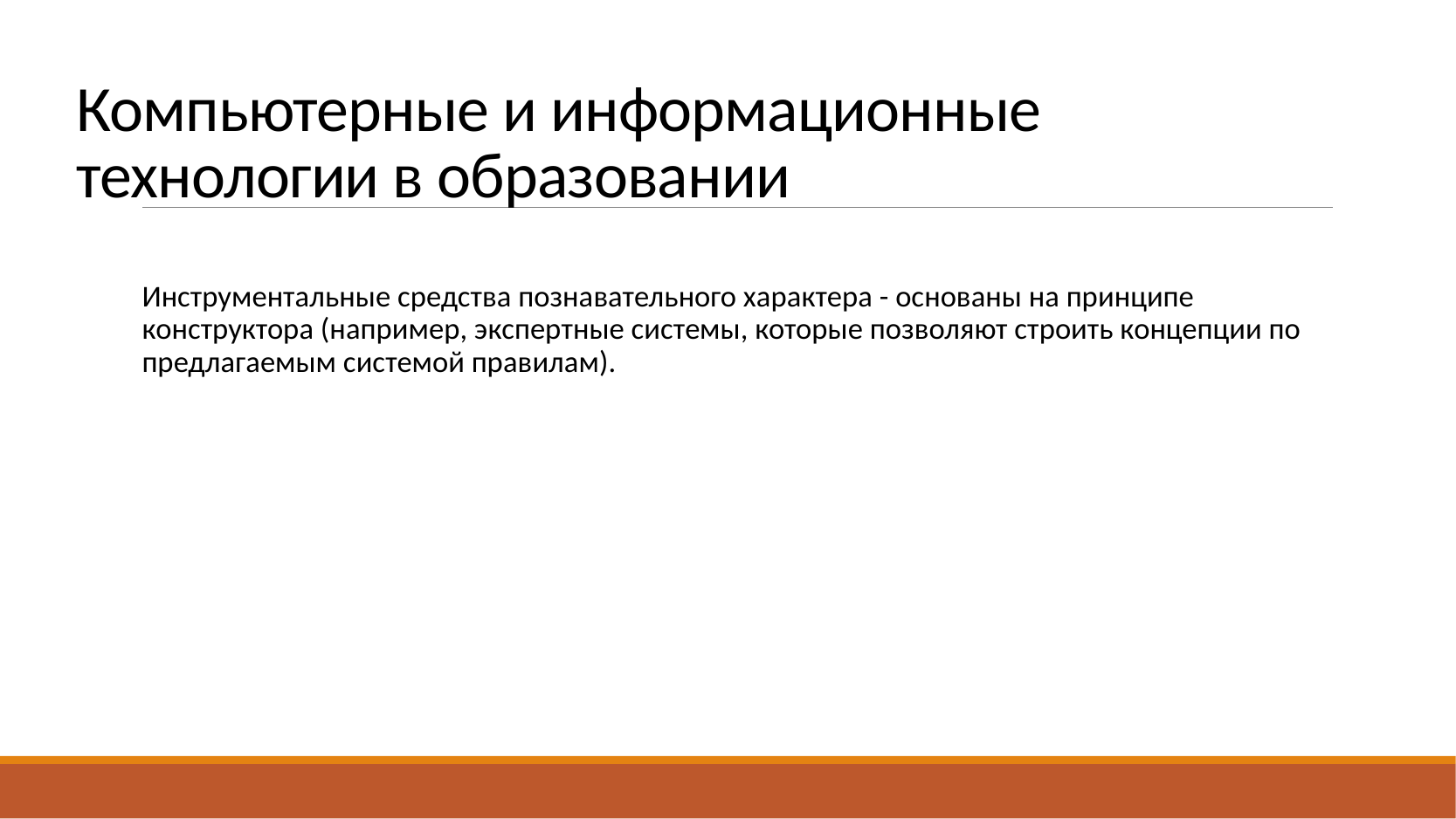

# Компьютерные и информационные технологии в образовании

	Инструментальные средства познавательного характера - основаны на принципе конструктора (например, экспертные системы, которые позволяют строить концепции по предлагаемым системой правилам).